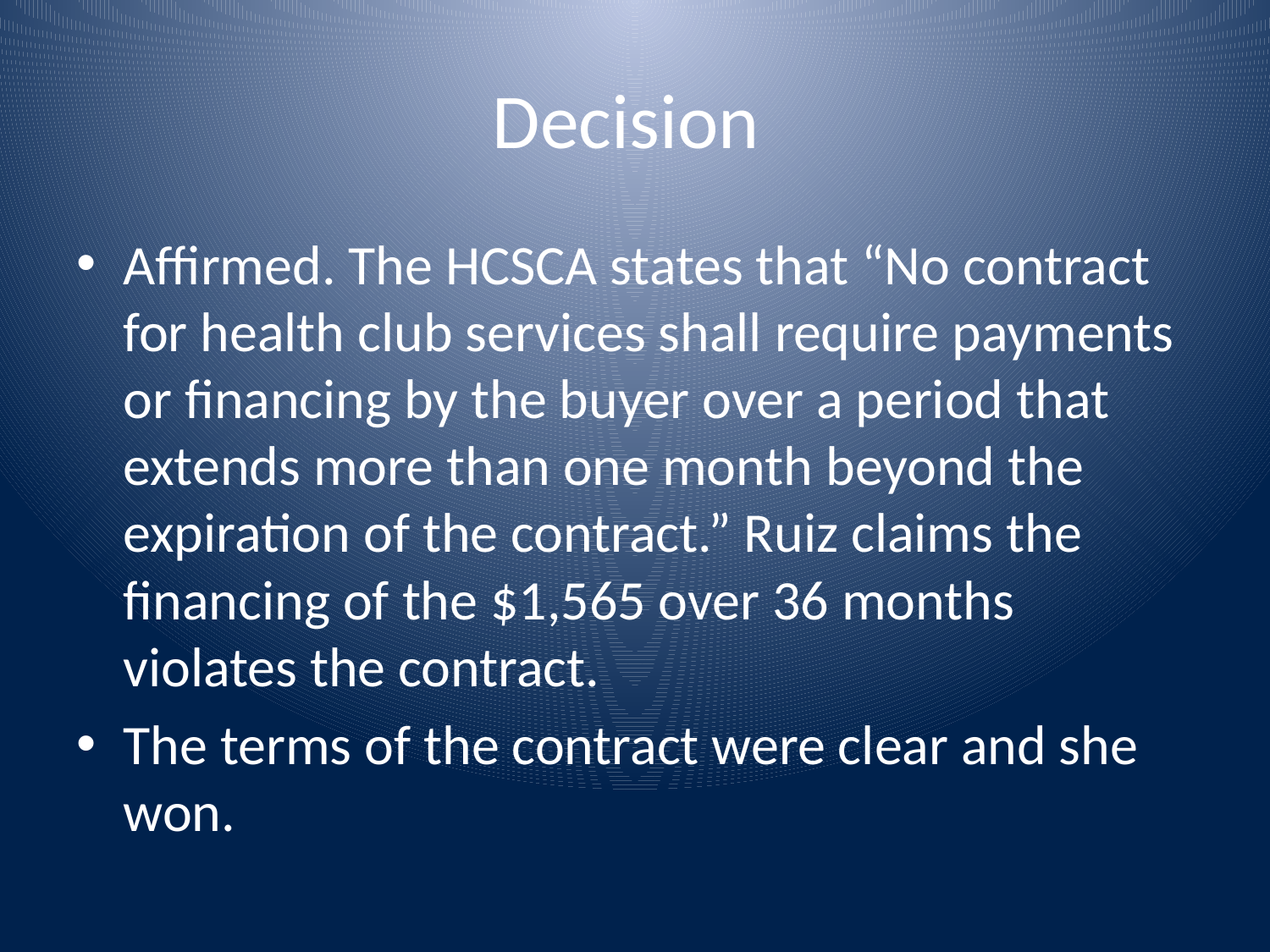

# Decision
Affirmed. The HCSCA states that “No contract for health club services shall require payments or financing by the buyer over a period that extends more than one month beyond the expiration of the contract.” Ruiz claims the financing of the $1,565 over 36 months violates the contract.
The terms of the contract were clear and she won.